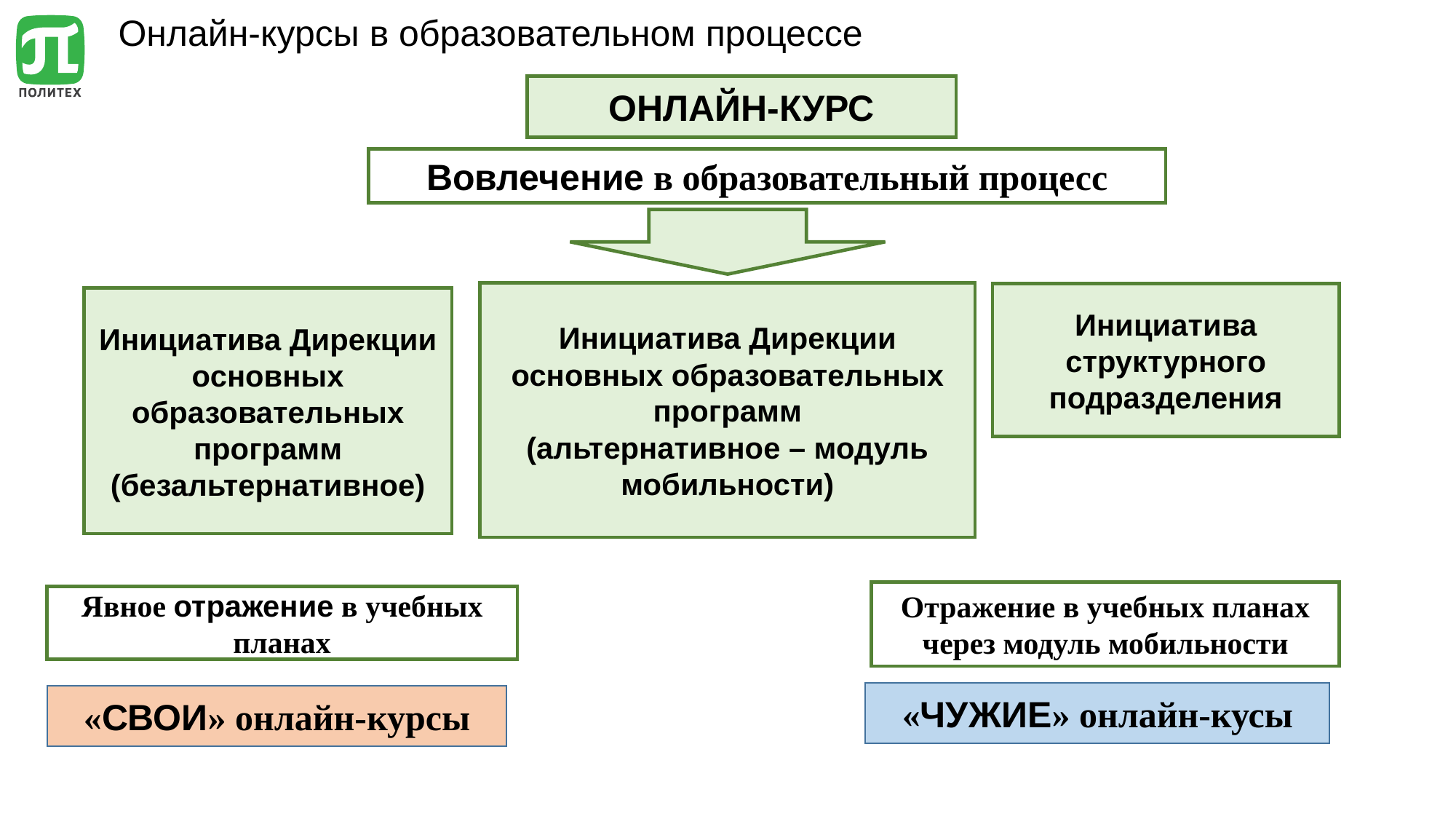

# Онлайн-курсы в образовательном процессе
Онлайн-курс

Вовлечение в образовательный процесс
Инициатива Дирекции основных образовательных программ
(альтернативное – модуль мобильности)
Инициатива структурного подразделения
Инициатива Дирекции основных образовательных программ
(безальтернативное)
Отражение в учебных планах через модуль мобильности
Явное отражение в учебных планах

«ЧУЖИЕ» онлайн-кусы
«СВОИ» онлайн-курсы